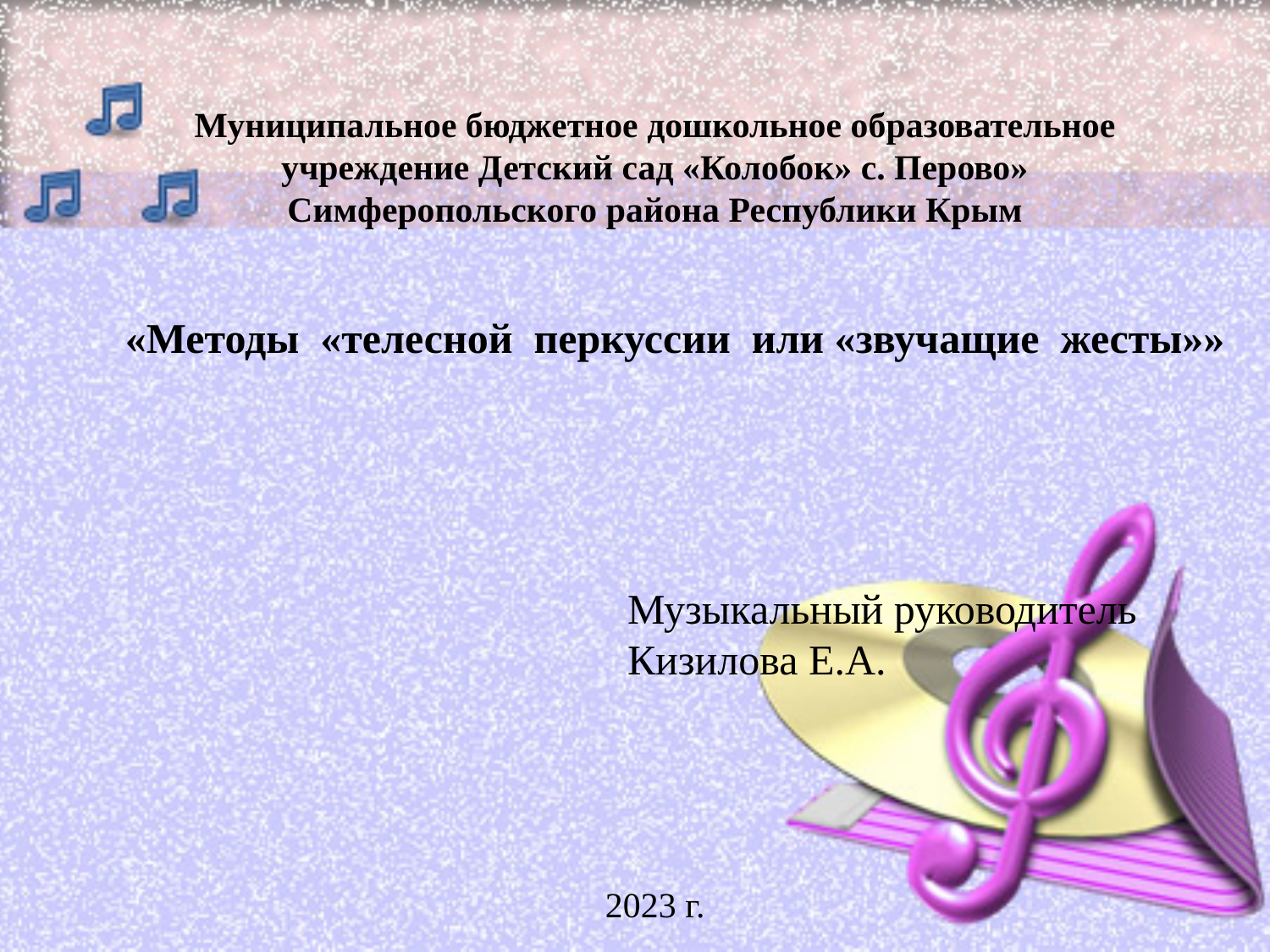

Муниципальное бюджетное дошкольное образовательное учреждение Детский сад «Колобок» с. Перово» Симферопольского района Республики Крым
# «Методы  «телесной  перкуссии  или «звучащие  жесты»»
Музыкальный руководитель
Кизилова Е.А.
2023 г.